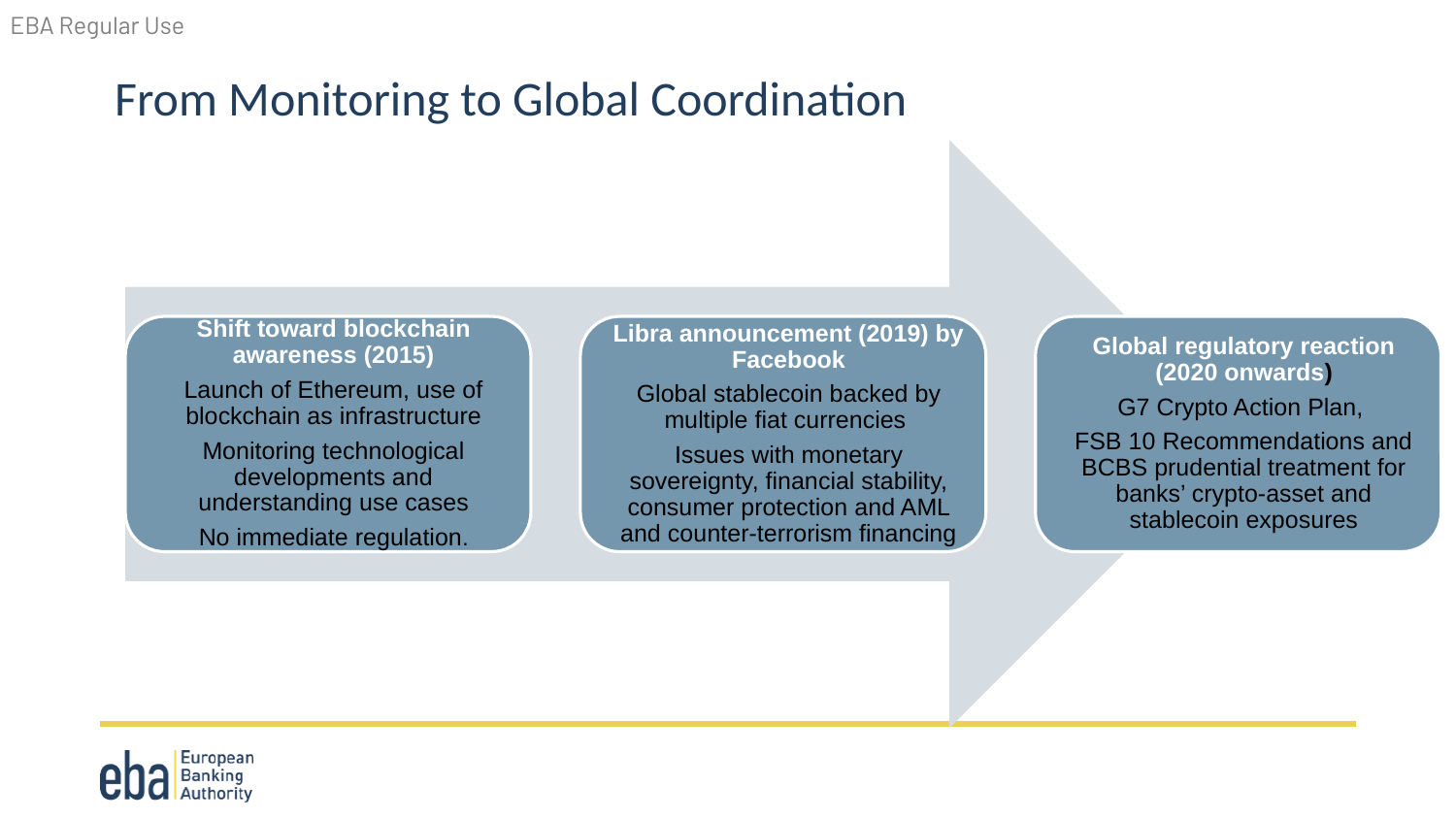

# From Monitoring to Global Coordination
Shift toward blockchain awareness (2015)
Launch of Ethereum, use of blockchain as infrastructure
Monitoring technological developments and understanding use cases
No immediate regulation.
Libra announcement (2019) by Facebook
Global stablecoin backed by multiple fiat currencies
Issues with monetary sovereignty, financial stability, consumer protection and AML and counter‑terrorism financing
Global regulatory reaction (2020 onwards)
G7 Crypto Action Plan,
FSB 10 Recommendations and BCBS prudential treatment for banks’ crypto‑asset and stablecoin exposures